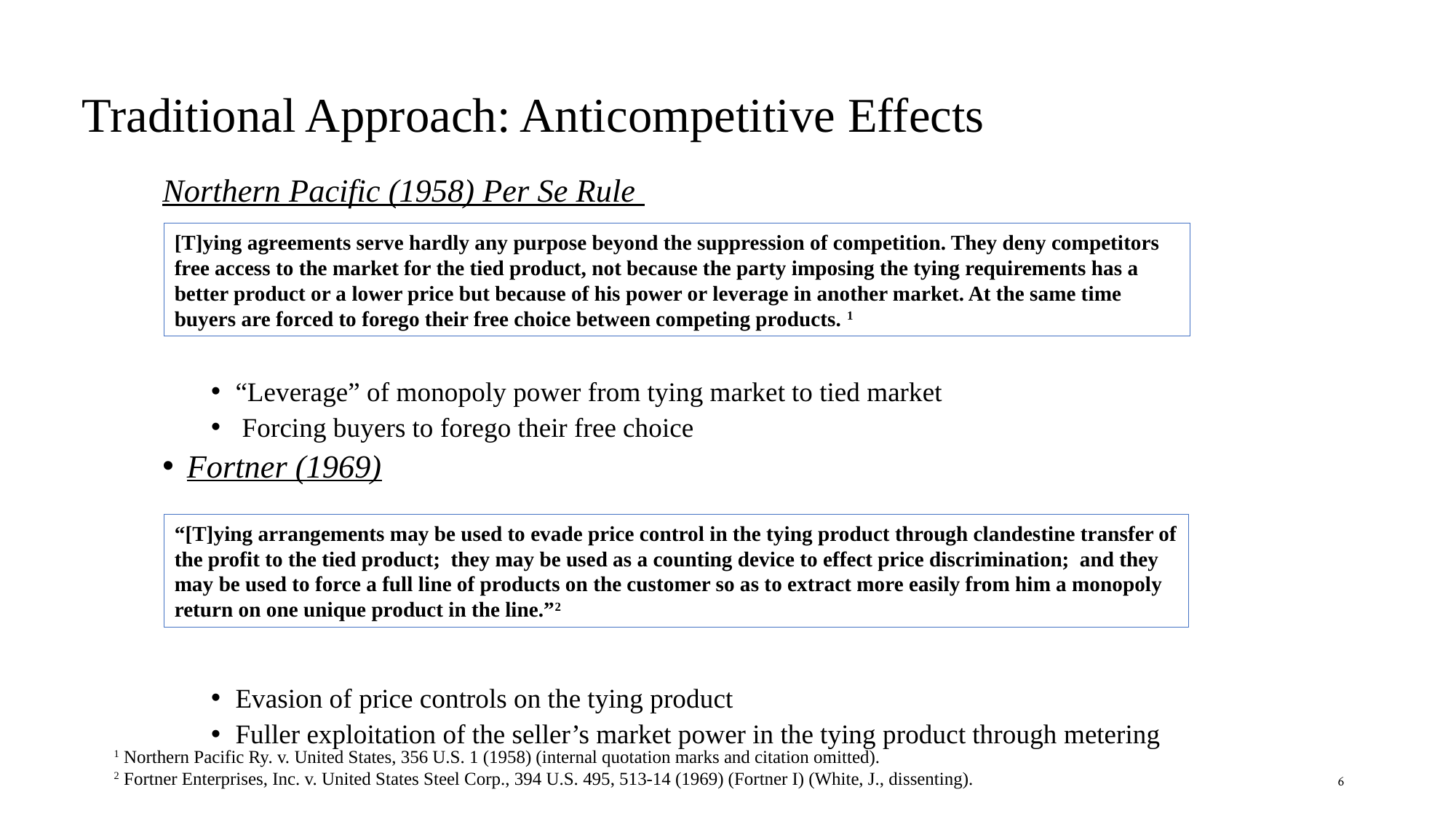

# Traditional Approach: Anticompetitive Effects
Northern Pacific (1958) Per Se Rule

“Leverage” of monopoly power from tying market to tied market
 Forcing buyers to forego their free choice
Fortner (1969)

Evasion of price controls on the tying product
Fuller exploitation of the seller’s market power in the tying product through metering

[T]ying agreements serve hardly any purpose beyond the suppression of competition. They deny competitors free access to the market for the tied product, not because the party imposing the tying requirements has a better product or a lower price but because of his power or leverage in another market. At the same time buyers are forced to forego their free choice between competing products. 1
“[T]ying arrangements may be used to evade price control in the tying product through clandestine transfer of the profit to the tied product;  they may be used as a counting device to effect price discrimination;  and they may be used to force a full line of products on the customer so as to extract more easily from him a monopoly return on one unique product in the line.”2
1 Northern Pacific Ry. v. United States, 356 U.S. 1 (1958) (internal quotation marks and citation omitted).
2 Fortner Enterprises, Inc. v. United States Steel Corp., 394 U.S. 495, 513-14 (1969) (Fortner I) (White, J., dissenting).
6